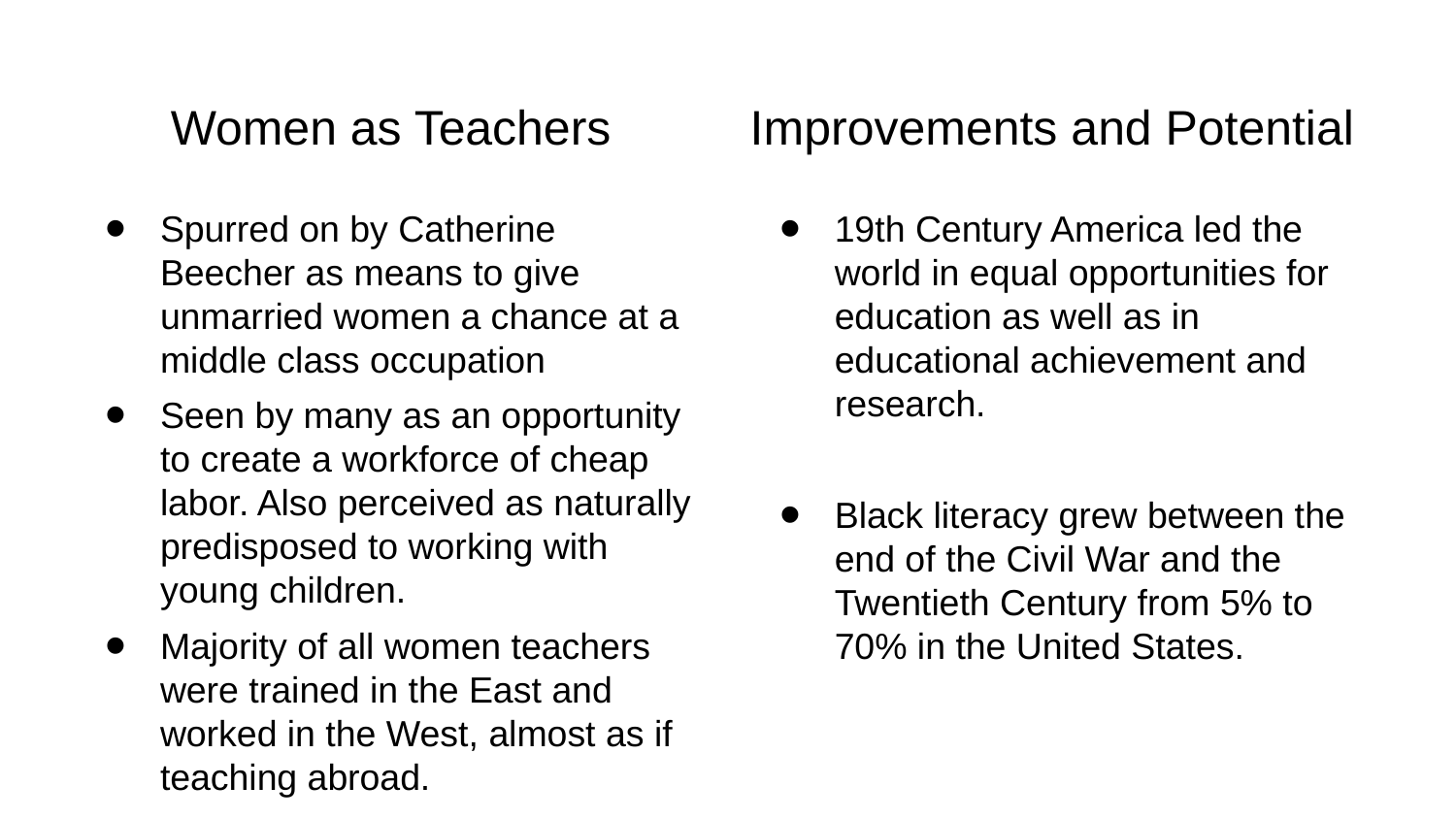

# Women as Teachers
Improvements and Potential
Spurred on by Catherine Beecher as means to give unmarried women a chance at a middle class occupation
Seen by many as an opportunity to create a workforce of cheap labor. Also perceived as naturally predisposed to working with young children.
Majority of all women teachers were trained in the East and worked in the West, almost as if teaching abroad.
19th Century America led the world in equal opportunities for education as well as in educational achievement and research.

Black literacy grew between the end of the Civil War and the Twentieth Century from 5% to 70% in the United States.